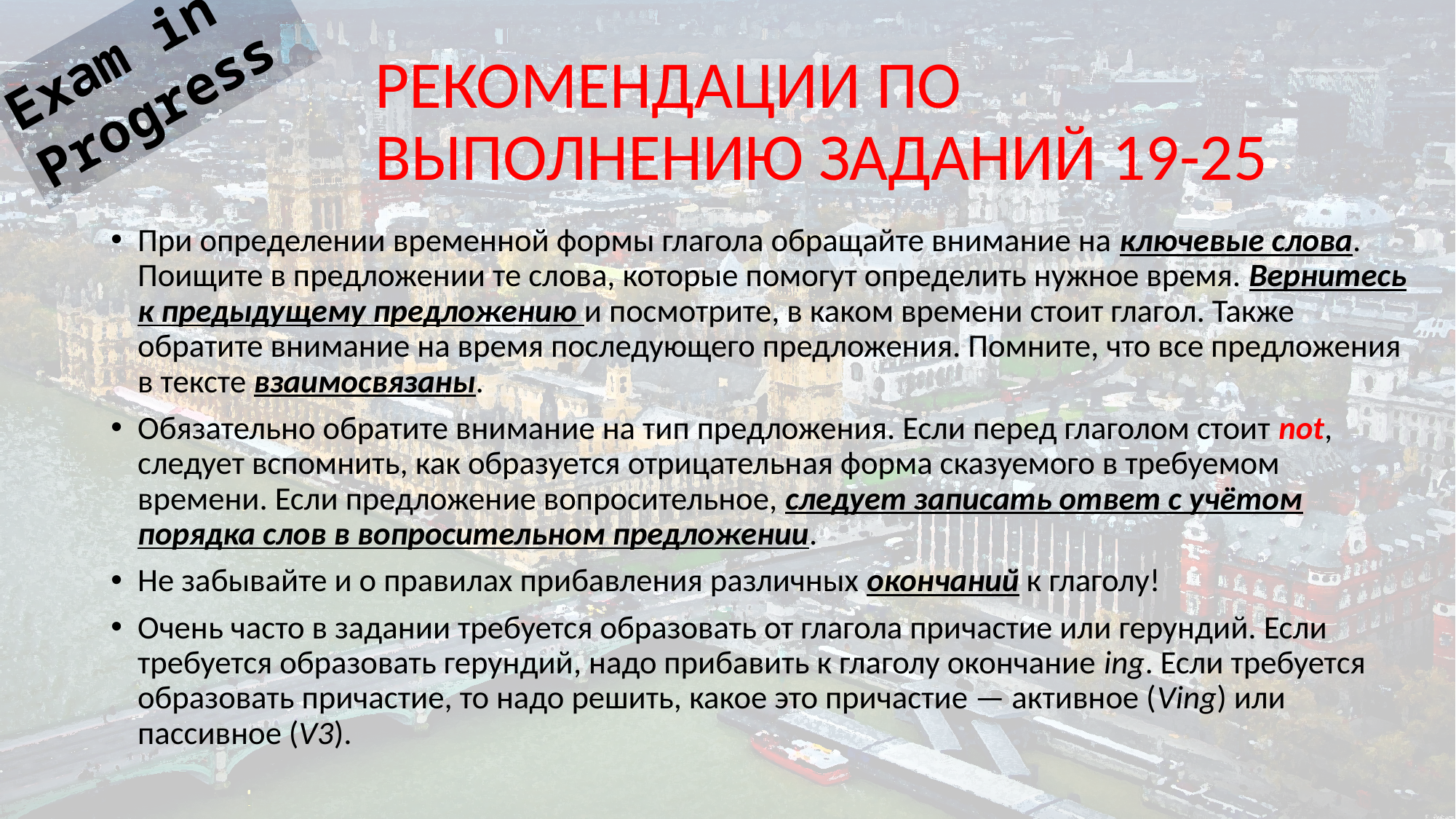

Exam in Progress
# РЕКОМЕНДАЦИИ ПО ВЫПОЛНЕНИЮ ЗАДАНИЙ 19-25
При определении временной формы глагола обращайте внимание на ключевые слова. Поищите в предложении те слова, которые помогут определить нужное время. Вернитесь к предыдущему предложению и посмотрите, в каком времени стоит глагол. Также обратите внимание на время последующего предложения. Помните, что все предложения в тексте взаимосвязаны.
Обязательно обратите внимание на тип предложения. Если перед глаголом стоит not, следует вспомнить, как образуется отрицательная форма сказуемого в требуемом времени. Если предложение вопросительное, следует записать ответ с учётом порядка слов в вопросительном предложении.
Не забывайте и о правилах прибавления различных окончаний к глаголу!
Очень часто в задании требуется образовать от глагола причастие или герундий. Если требуется образовать герундий, надо прибавить к глаголу окончание ing. Если требуется образовать причастие, то надо решить, какое это причастие — активное (Ving) или пассивное (V3).